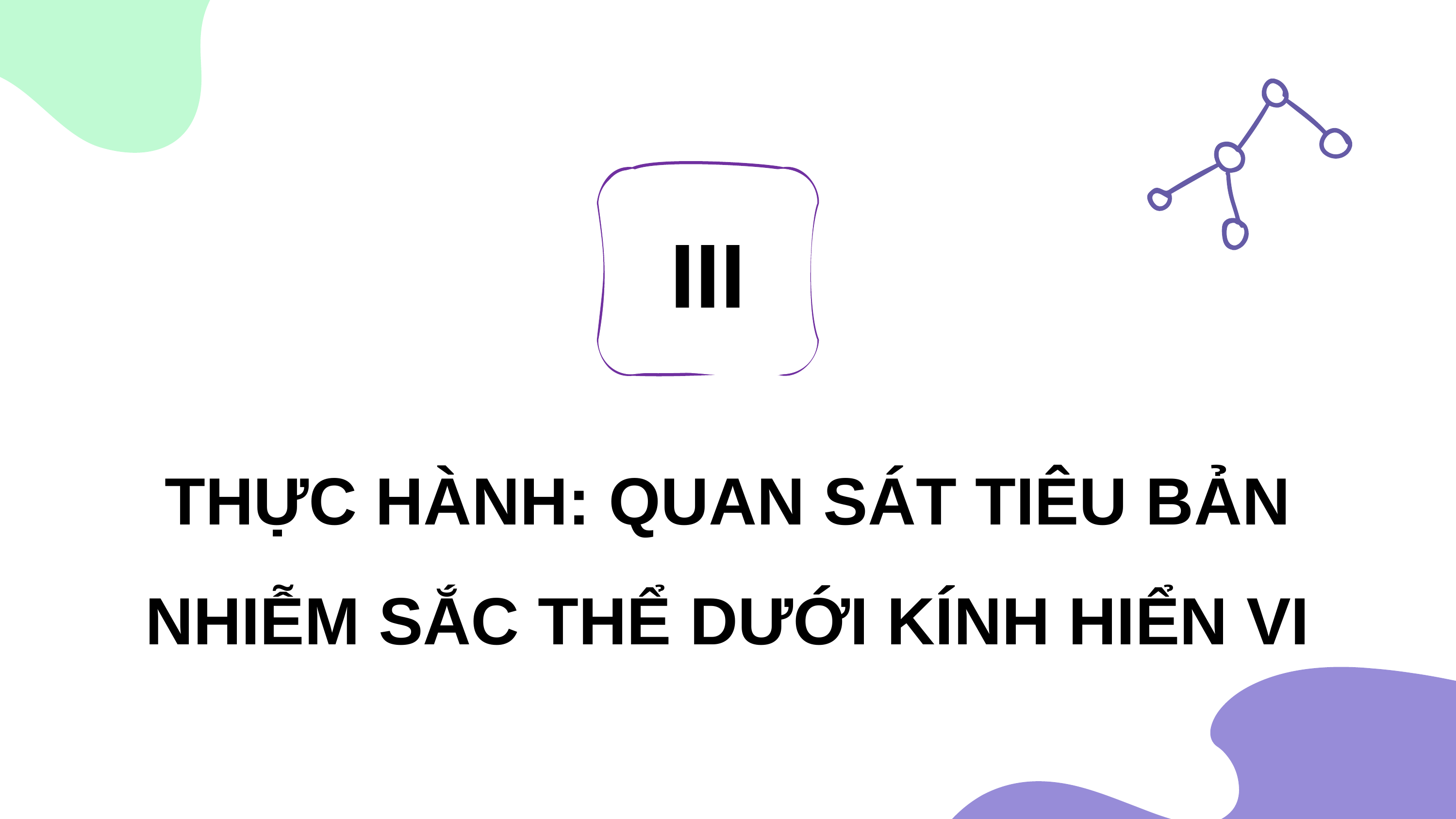

III
THỰC HÀNH: QUAN SÁT TIÊU BẢN NHIỄM SẮC THỂ DƯỚI KÍNH HIỂN VI